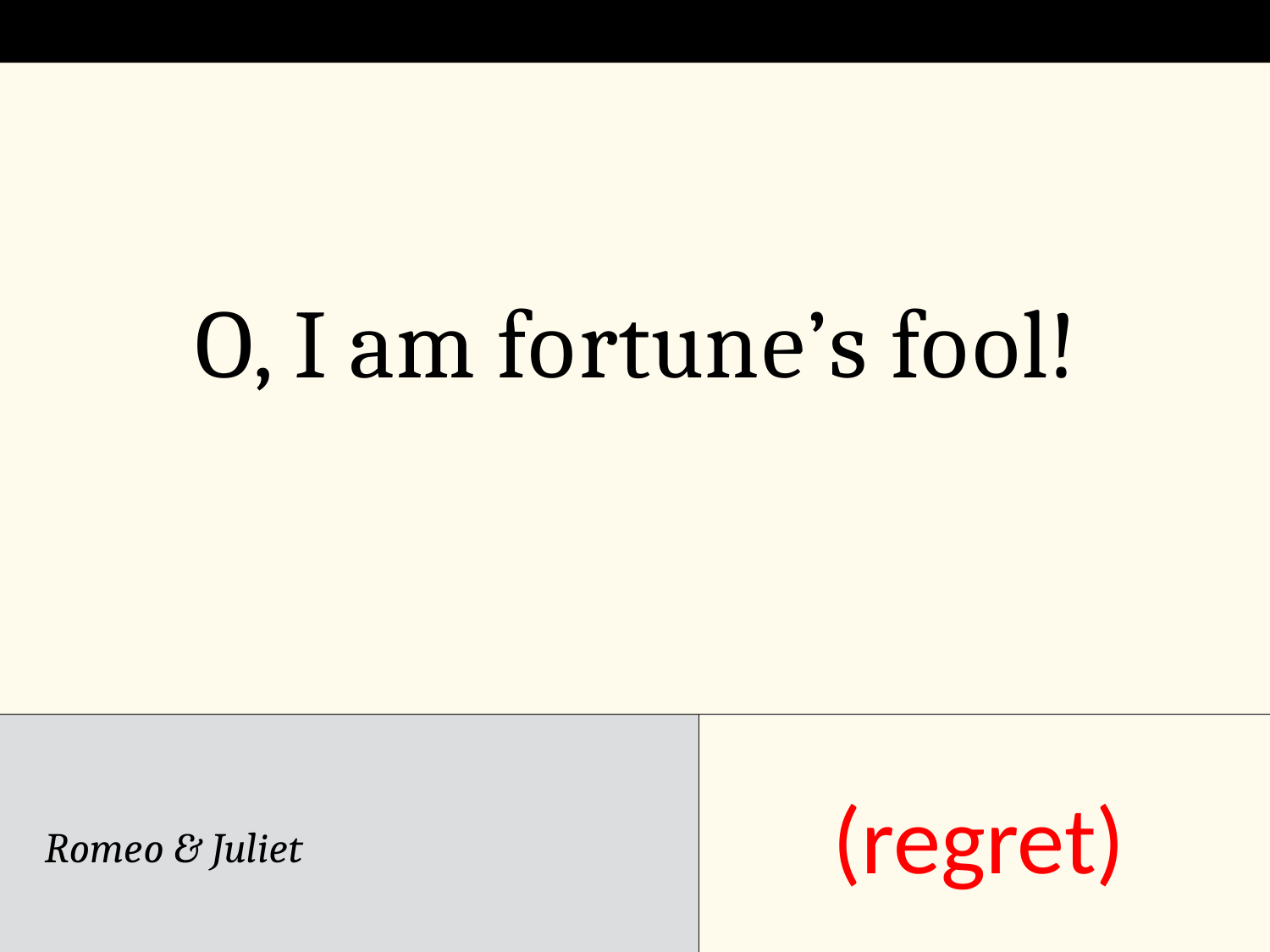

O, I am fortune’s fool!
(regret)
Romeo & Juliet